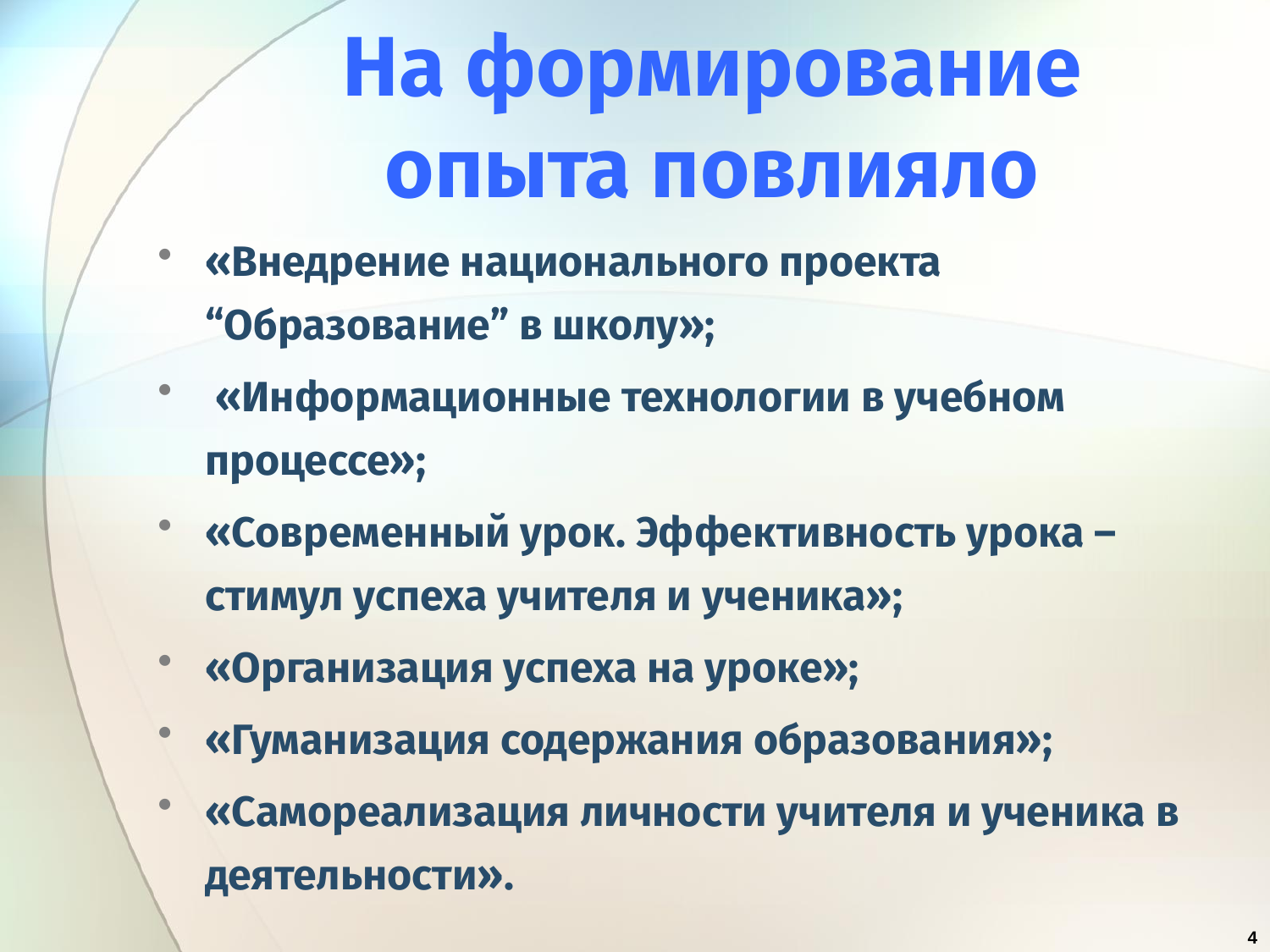

# На формирование опыта повлияло
«Внедрение национального проекта “Образование” в школу»;
 «Информационные технологии в учебном процессе»;
«Современный урок. Эффективность урока – стимул успеха учителя и ученика»;
«Организация успеха на уроке»;
«Гуманизация содержания образования»;
«Самореализация личности учителя и ученика в деятельности».

4